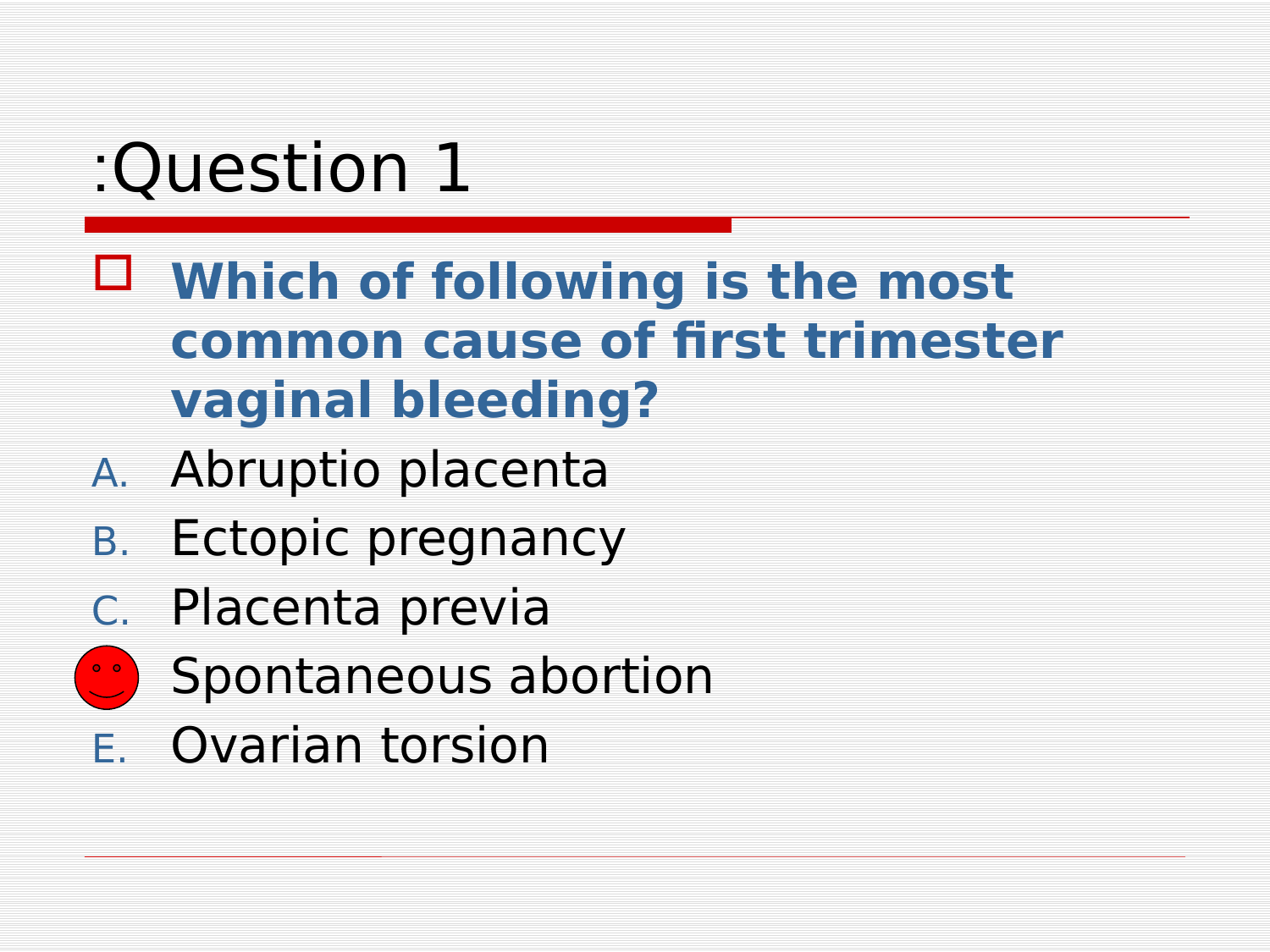

# Question 1:
Which of following is the most common cause of first trimester vaginal bleeding?
Abruptio placenta
Ectopic pregnancy
Placenta previa
Spontaneous abortion
Ovarian torsion